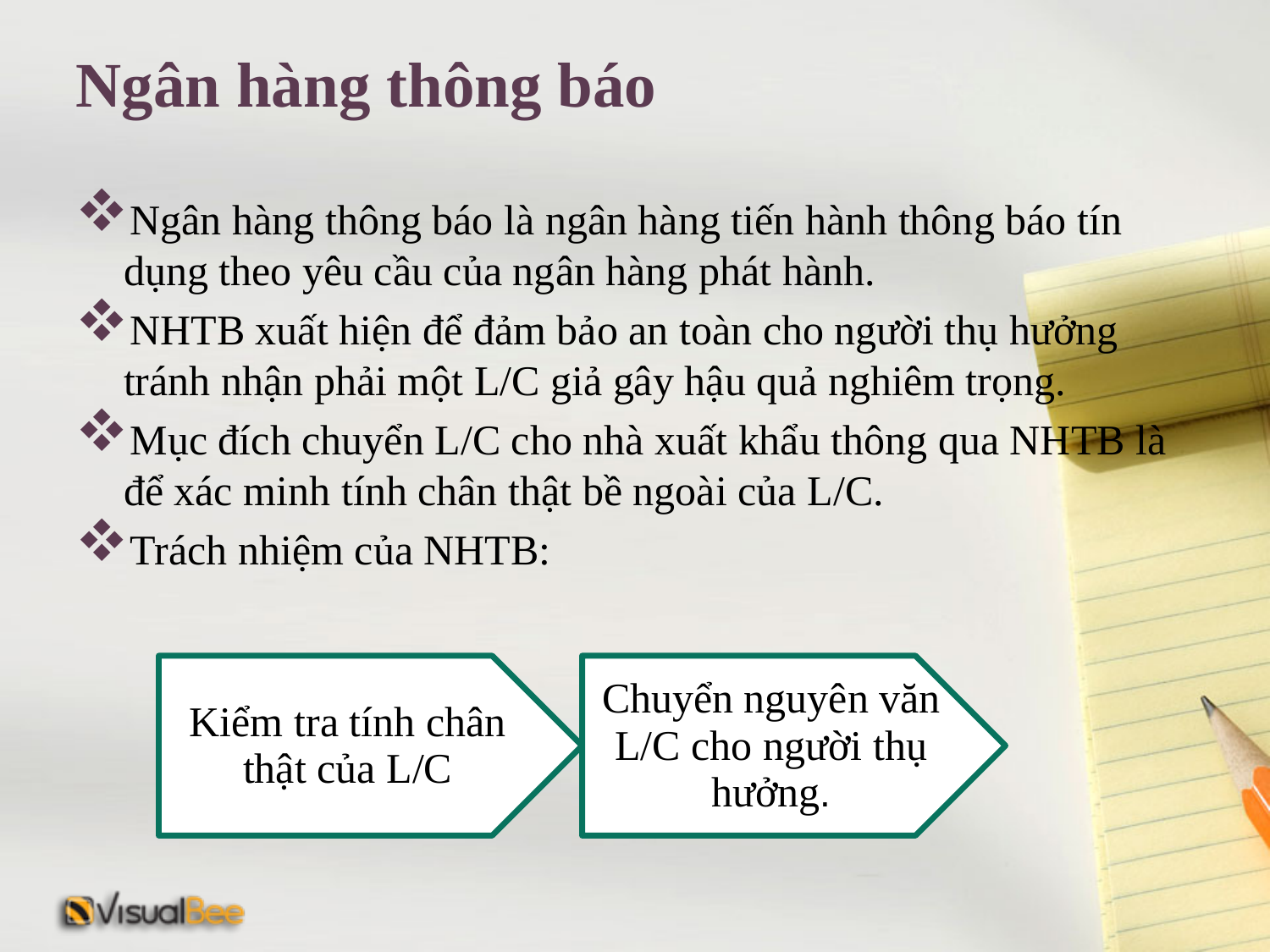

# Ngân hàng thông báo
Ngân hàng thông báo là ngân hàng tiến hành thông báo tín dụng theo yêu cầu của ngân hàng phát hành.
NHTB xuất hiện để đảm bảo an toàn cho người thụ hưởng tránh nhận phải một L/C giả gây hậu quả nghiêm trọng.
Mục đích chuyển L/C cho nhà xuất khẩu thông qua NHTB là để xác minh tính chân thật bề ngoài của L/C.
Trách nhiệm của NHTB:

Kiểm tra tính chân thật của L/C
Chuyển nguyên văn L/C cho người thụ hưởng.